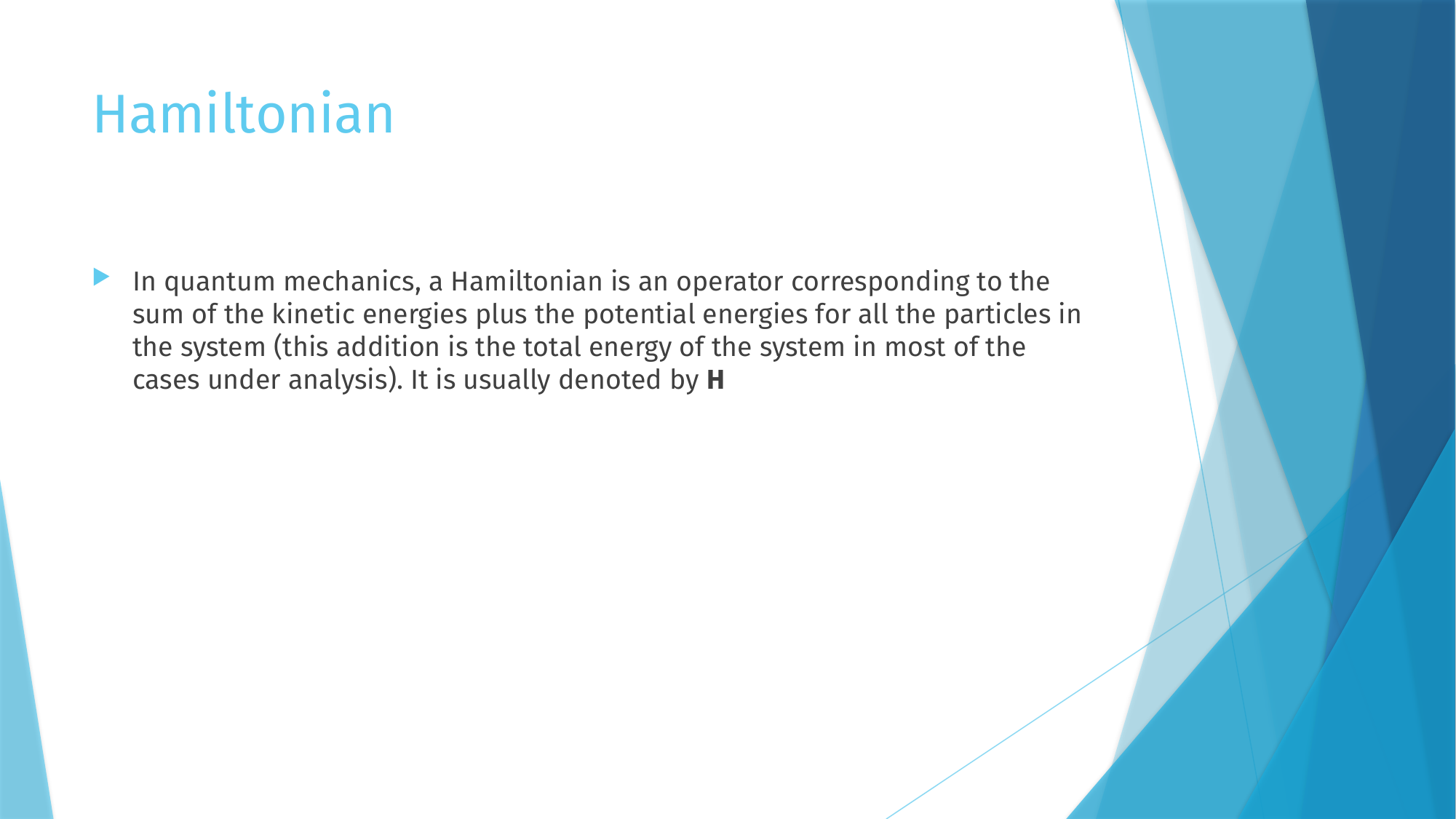

# Hamiltonian
In quantum mechanics, a Hamiltonian is an operator corresponding to the sum of the kinetic energies plus the potential energies for all the particles in the system (this addition is the total energy of the system in most of the cases under analysis). It is usually denoted by H